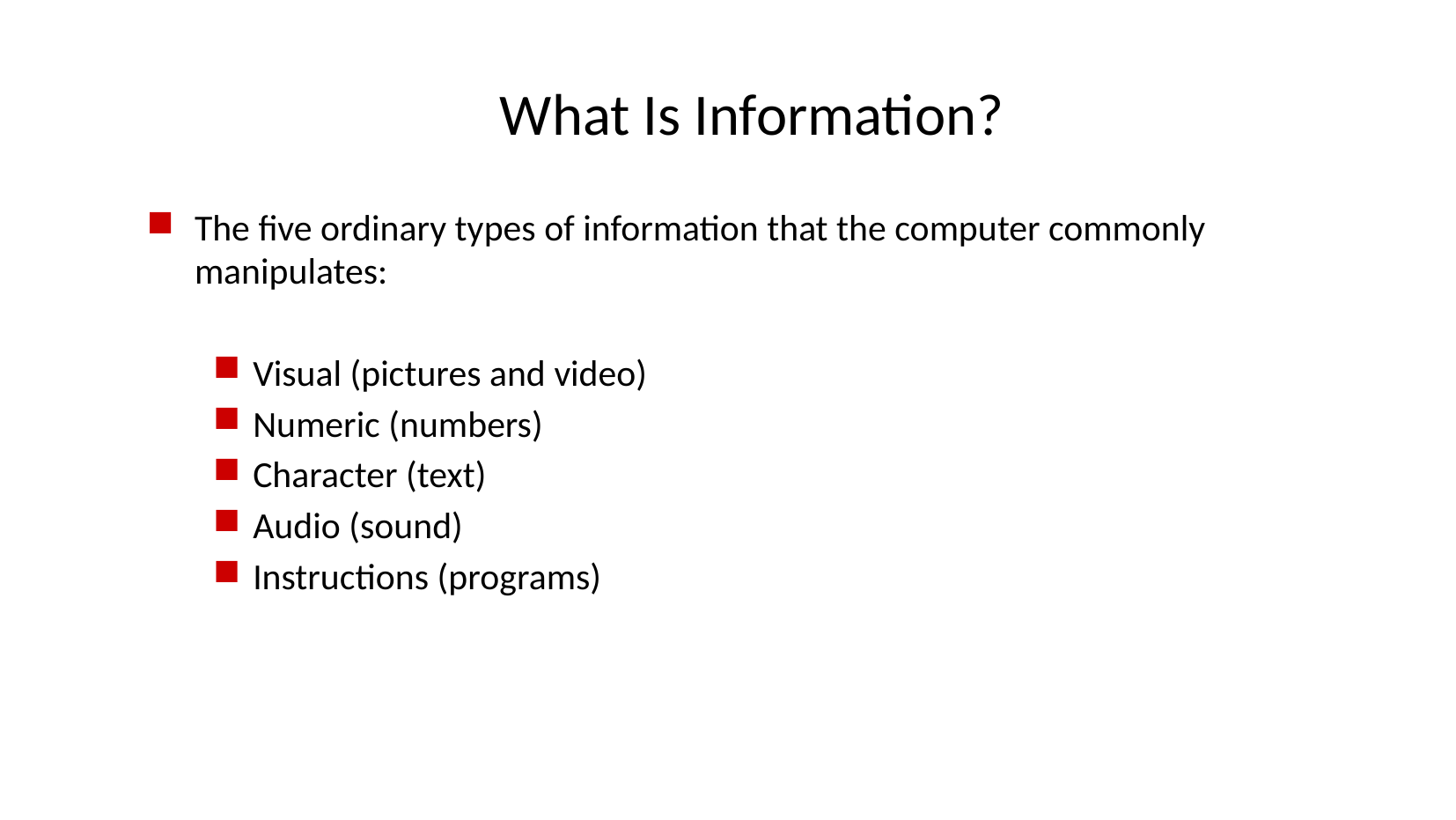

# What Is Information?
The five ordinary types of information that the computer commonly manipulates:

Visual (pictures and video)‏
Numeric (numbers)‏
Character (text)‏
Audio (sound)‏
Instructions (programs)‏